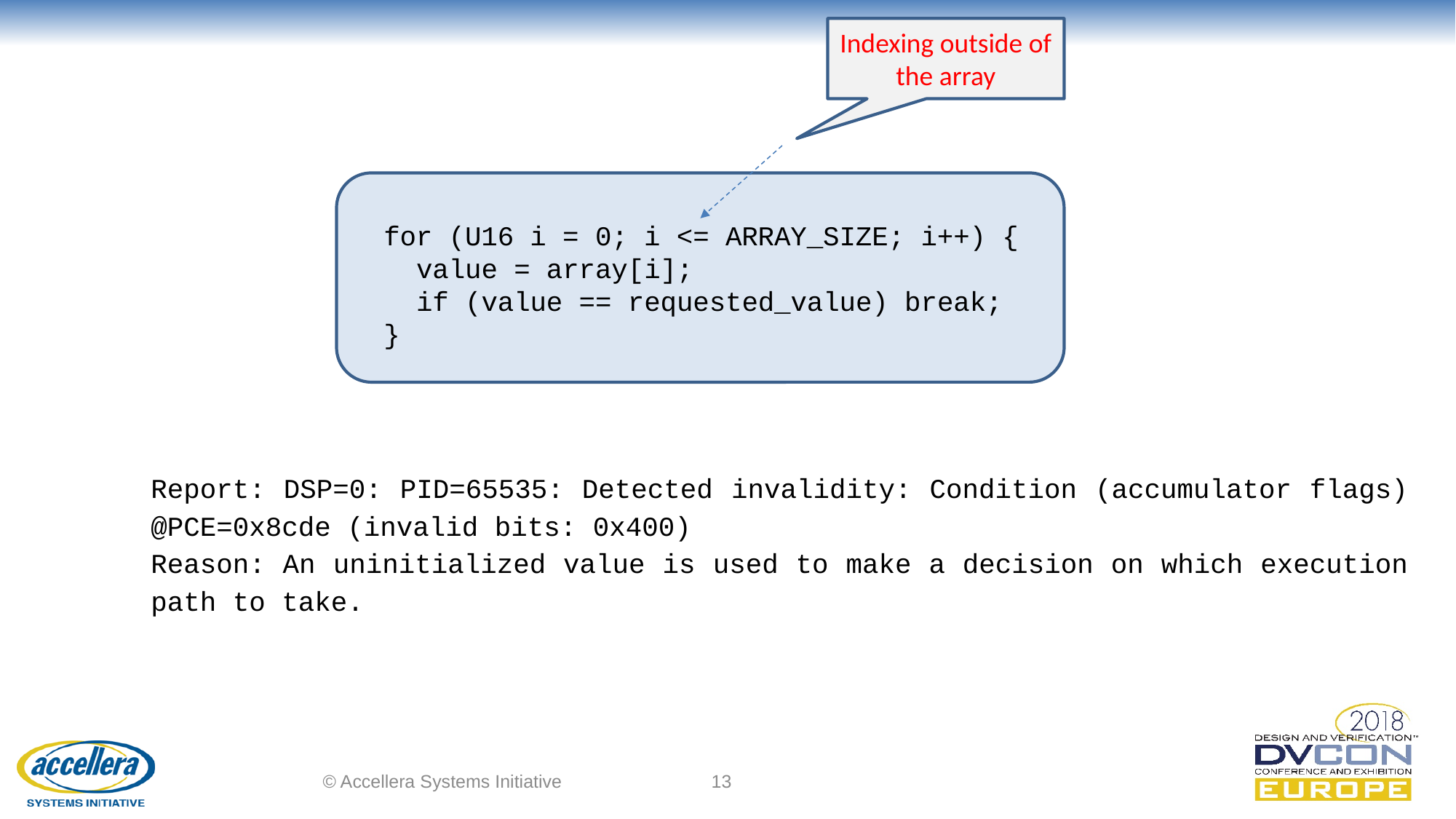

Indexing outside of the array

for (U16 i = 0; i <= ARRAY_SIZE; i++) {
  value = array[i];
  if (value == requested_value) break;
}
Report: DSP=0: PID=65535: Detected invalidity: Condition (accumulator flags)
@PCE=0x8cde (invalid bits: 0x400)
Reason: An uninitialized value is used to make a decision on which execution
path to take.
© Accellera Systems Initiative
13